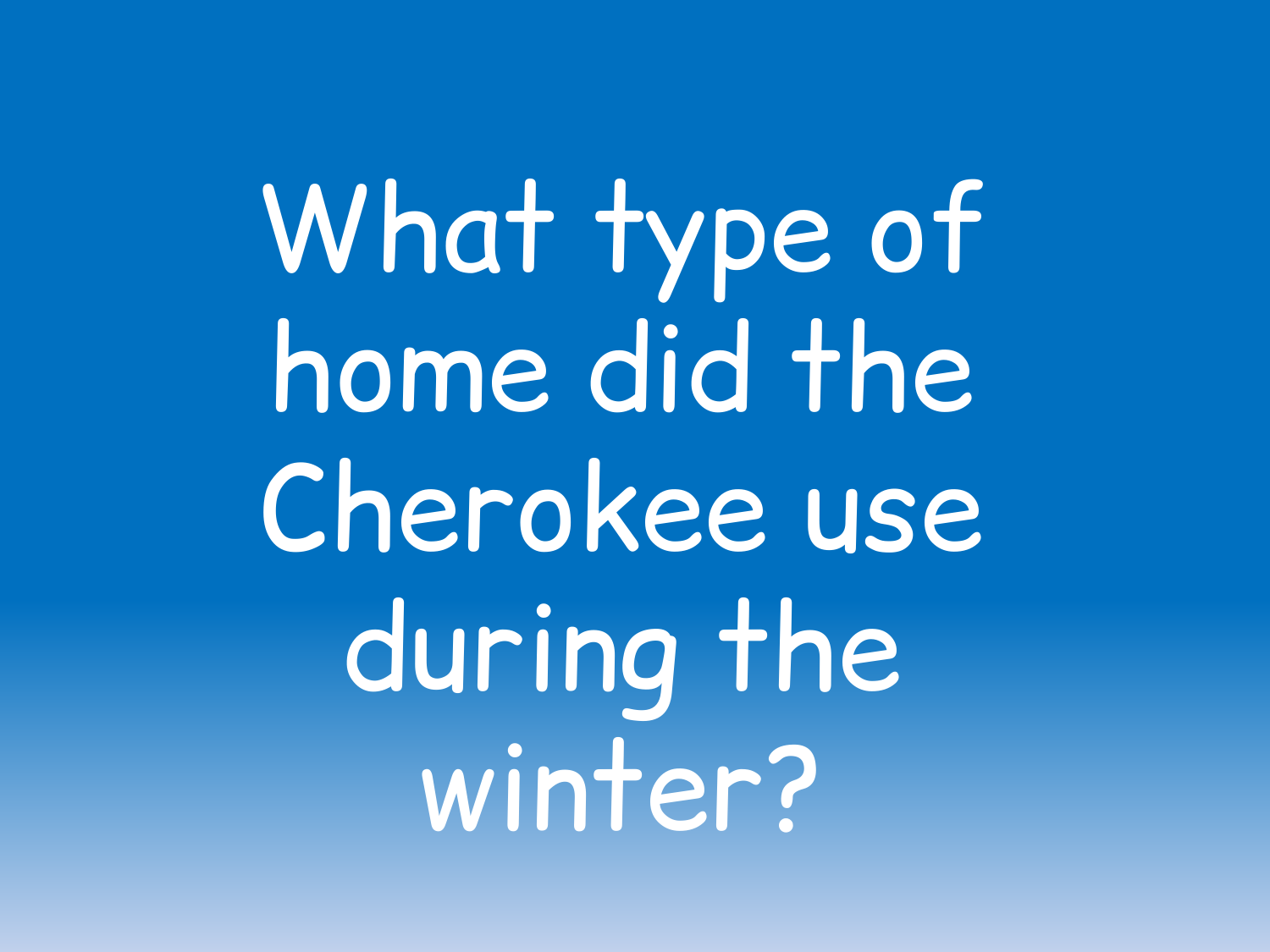

What type of home did the Cherokee use during the winter?